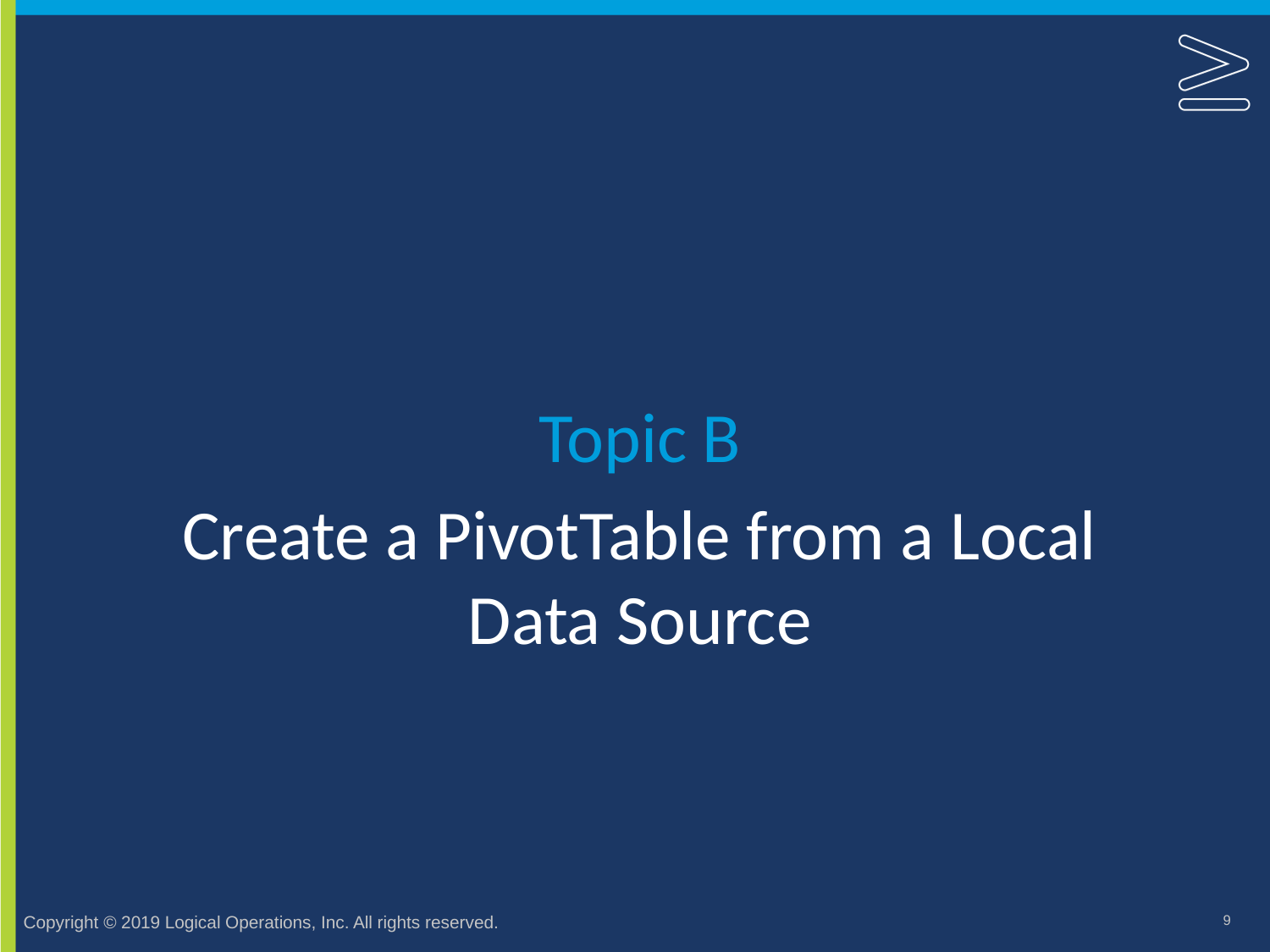

Topic B
# Create a PivotTable from a Local Data Source
9